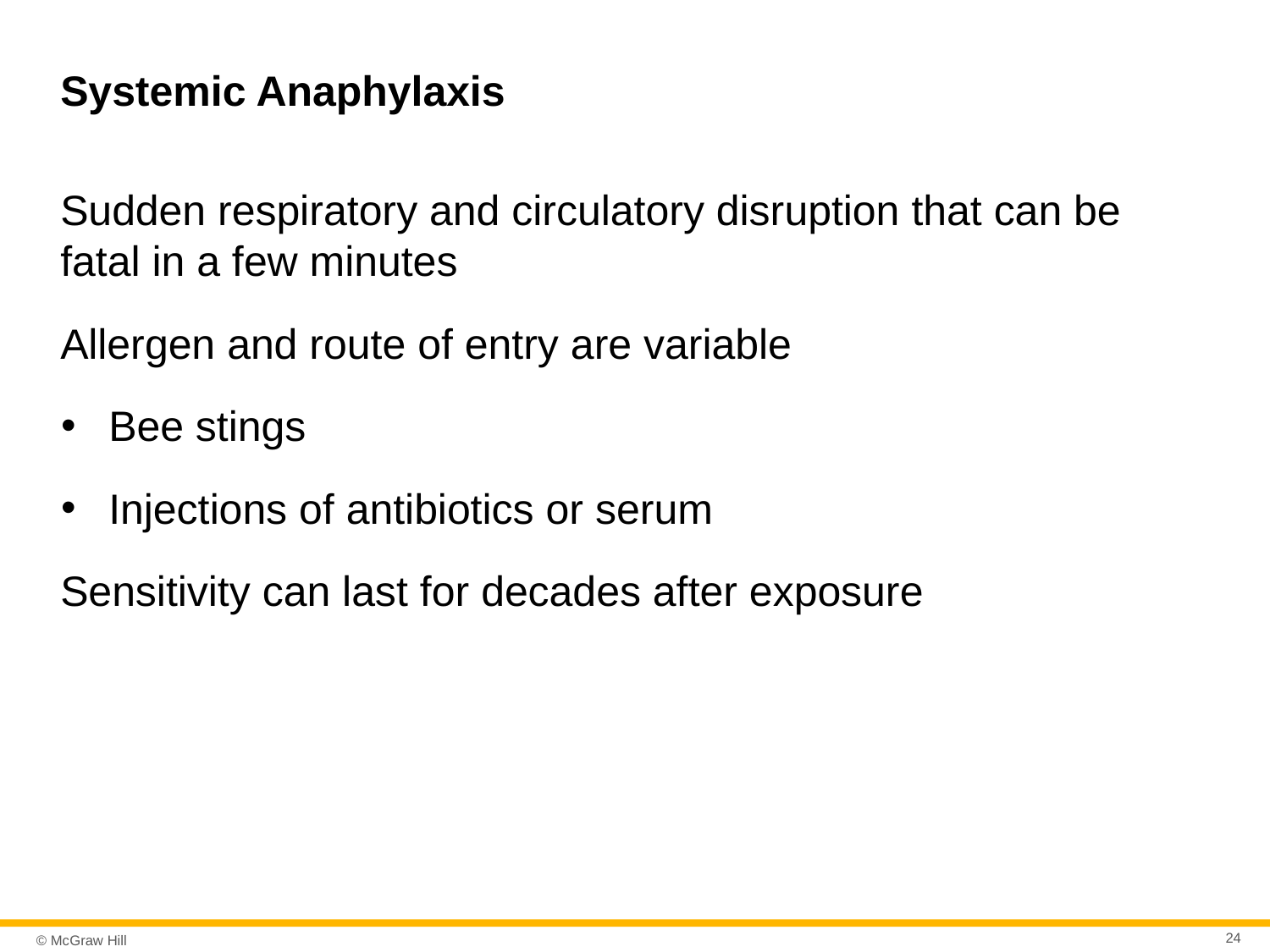

# Systemic Anaphylaxis
Sudden respiratory and circulatory disruption that can be fatal in a few minutes
Allergen and route of entry are variable
Bee stings
Injections of antibiotics or serum
Sensitivity can last for decades after exposure